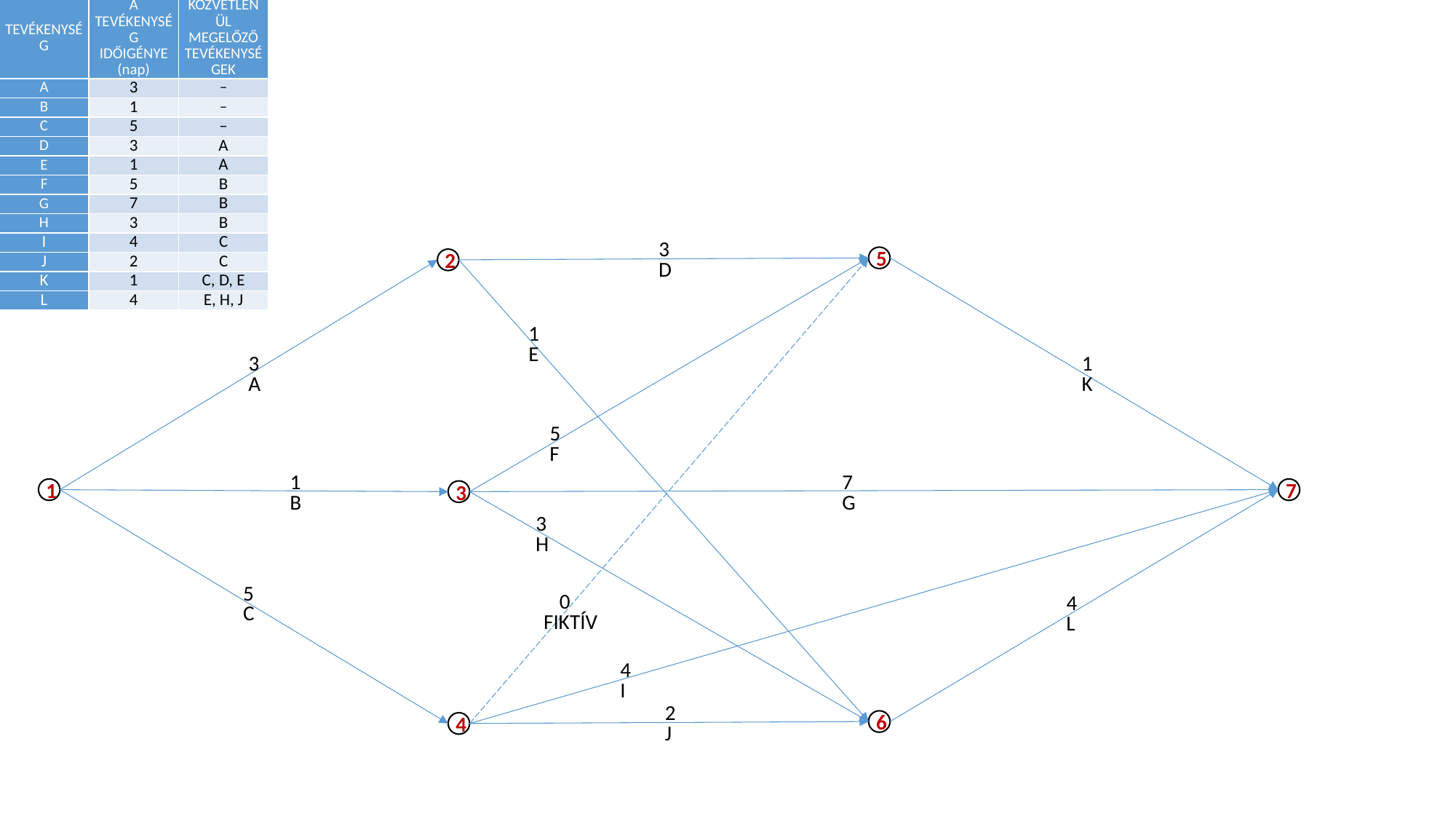

| TEVÉKENYSÉG | A TEVÉKENYSÉG IDŐIGÉNYE (nap) | KÖZVETLENÜL MEGELŐZŐ TEVÉKENYSÉGEK |
| --- | --- | --- |
| A | 3 | – |
| B | 1 | – |
| C | 5 | – |
| D | 3 | A |
| E | 1 | A |
| F | 5 | B |
| G | 7 | B |
| H | 3 | B |
| I | 4 | C |
| J | 2 | C |
| K | 1 | C, D, E |
| L | 4 | E, H, J |
3
5
2
D
1
E
3
1
A
K
5
F
1
7
1
7
3
B
G
3
H
5
0
4
C
FIKTÍV
L
4
I
2
6
4
J